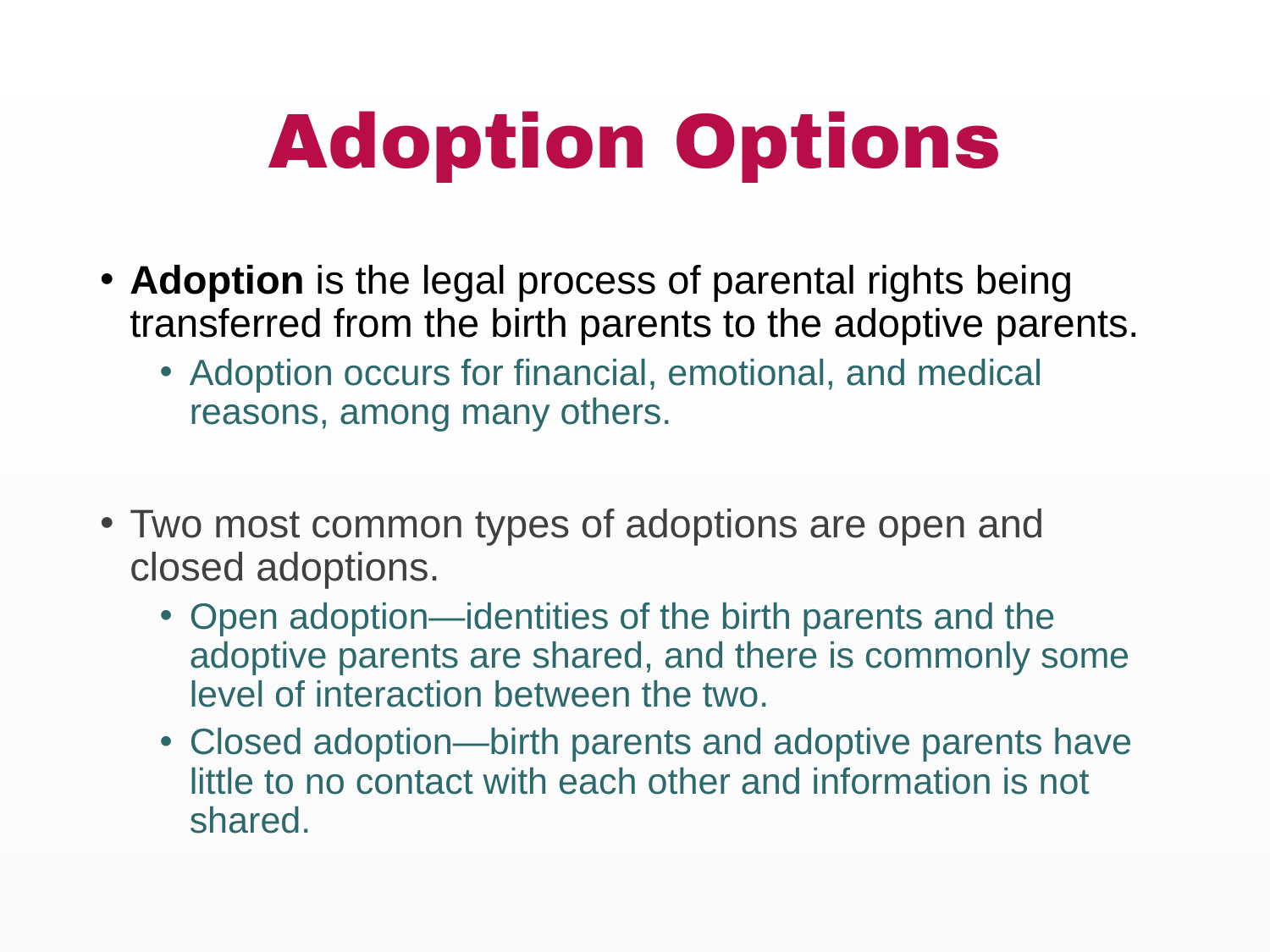

# Adoption Options
Adoption is the legal process of parental rights being transferred from the birth parents to the adoptive parents.
Adoption occurs for financial, emotional, and medical reasons, among many others.

Two most common types of adoptions are open and closed adoptions.
Open adoption—identities of the birth parents and the adoptive parents are shared, and there is commonly some level of interaction between the two.
Closed adoption—birth parents and adoptive parents have little to no contact with each other and information is not shared.